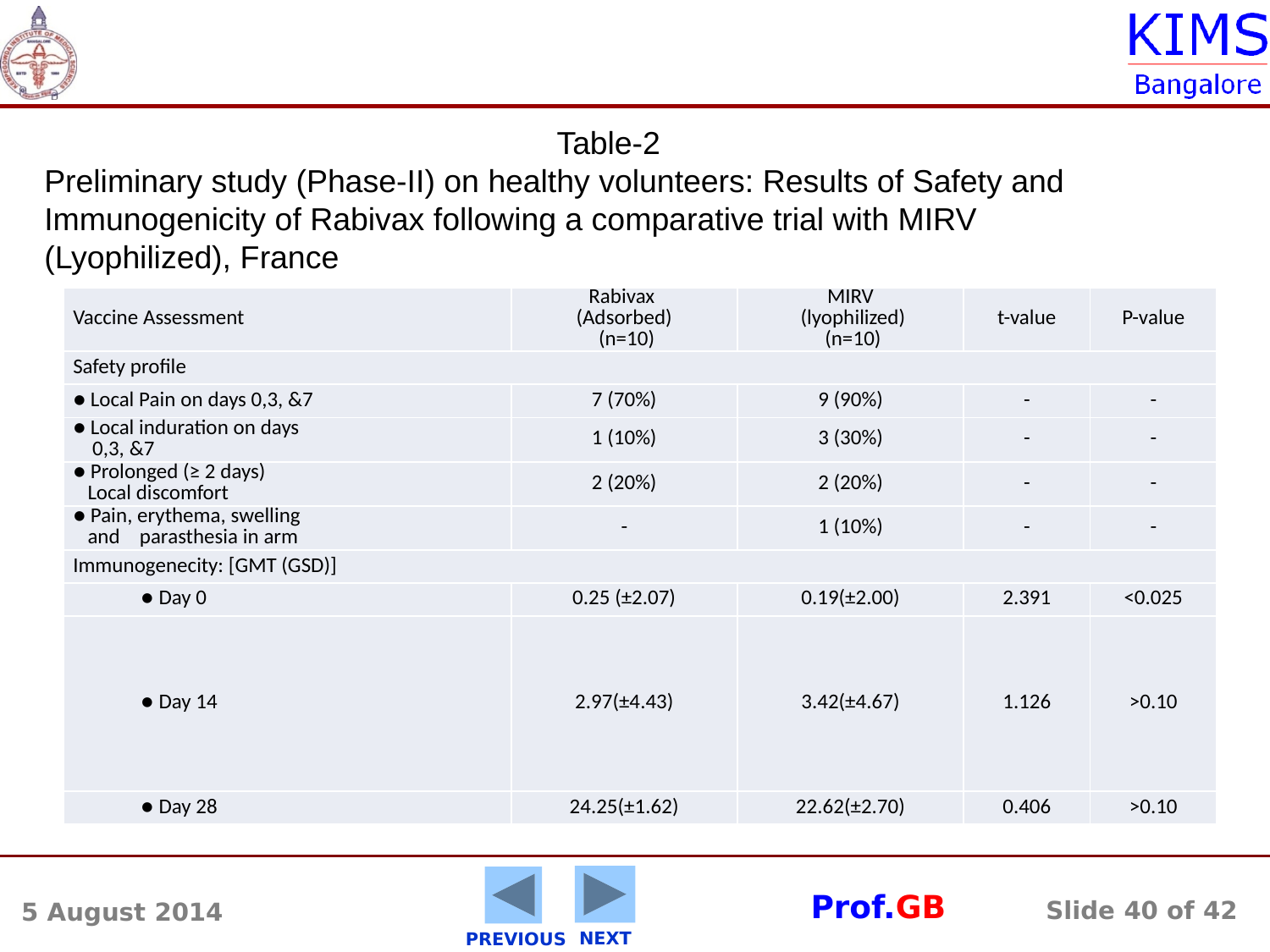

Table-2
Preliminary study (Phase-II) on healthy volunteers: Results of Safety and Immunogenicity of Rabivax following a comparative trial with MIRV (Lyophilized), France
| Vaccine Assessment | Rabivax (Adsorbed) (n=10) | MIRV (lyophilized) (n=10) | t-value | P-value |
| --- | --- | --- | --- | --- |
| Safety profile |  |  |  |  |
| ● Local Pain on days 0,3, &7 | 7 (70%) | 9 (90%) | - | - |
| ● Local induration on days 0,3, &7 | 1 (10%) | 3 (30%) | - | - |
| ● Prolonged (≥ 2 days) Local discomfort | 2 (20%) | 2 (20%) | - | - |
| ● Pain, erythema, swelling and parasthesia in arm | - | 1 (10%) | - | - |
| Immunogenecity: [GMT (GSD)] |  |  |  |  |
| ● Day 0 | 0.25 (±2.07) | 0.19(±2.00) | 2.391 | <0.025 |
| ● Day 14 | 2.97(±4.43) | 3.42(±4.67) | 1.126 | >0.10 |
| ● Day 28 | 24.25(±1.62) | 22.62(±2.70) | 0.406 | >0.10 |
5 August 2014